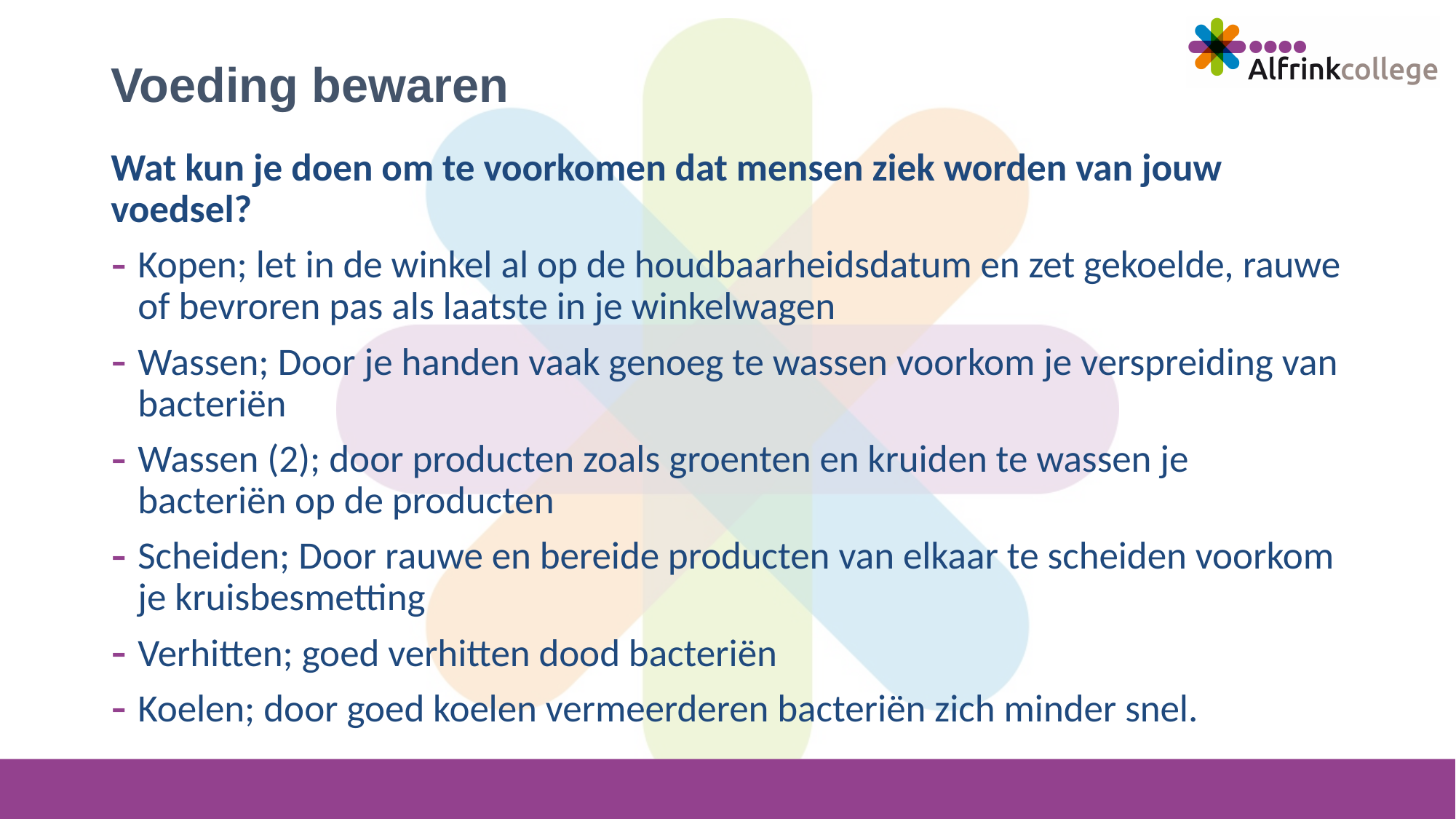

# Voeding bewaren
Wat kun je doen om te voorkomen dat mensen ziek worden van jouw voedsel?
Kopen; let in de winkel al op de houdbaarheidsdatum en zet gekoelde, rauwe of bevroren pas als laatste in je winkelwagen
Wassen; Door je handen vaak genoeg te wassen voorkom je verspreiding van bacteriën
Wassen (2); door producten zoals groenten en kruiden te wassen je bacteriën op de producten
Scheiden; Door rauwe en bereide producten van elkaar te scheiden voorkom je kruisbesmetting
Verhitten; goed verhitten dood bacteriën
Koelen; door goed koelen vermeerderen bacteriën zich minder snel.